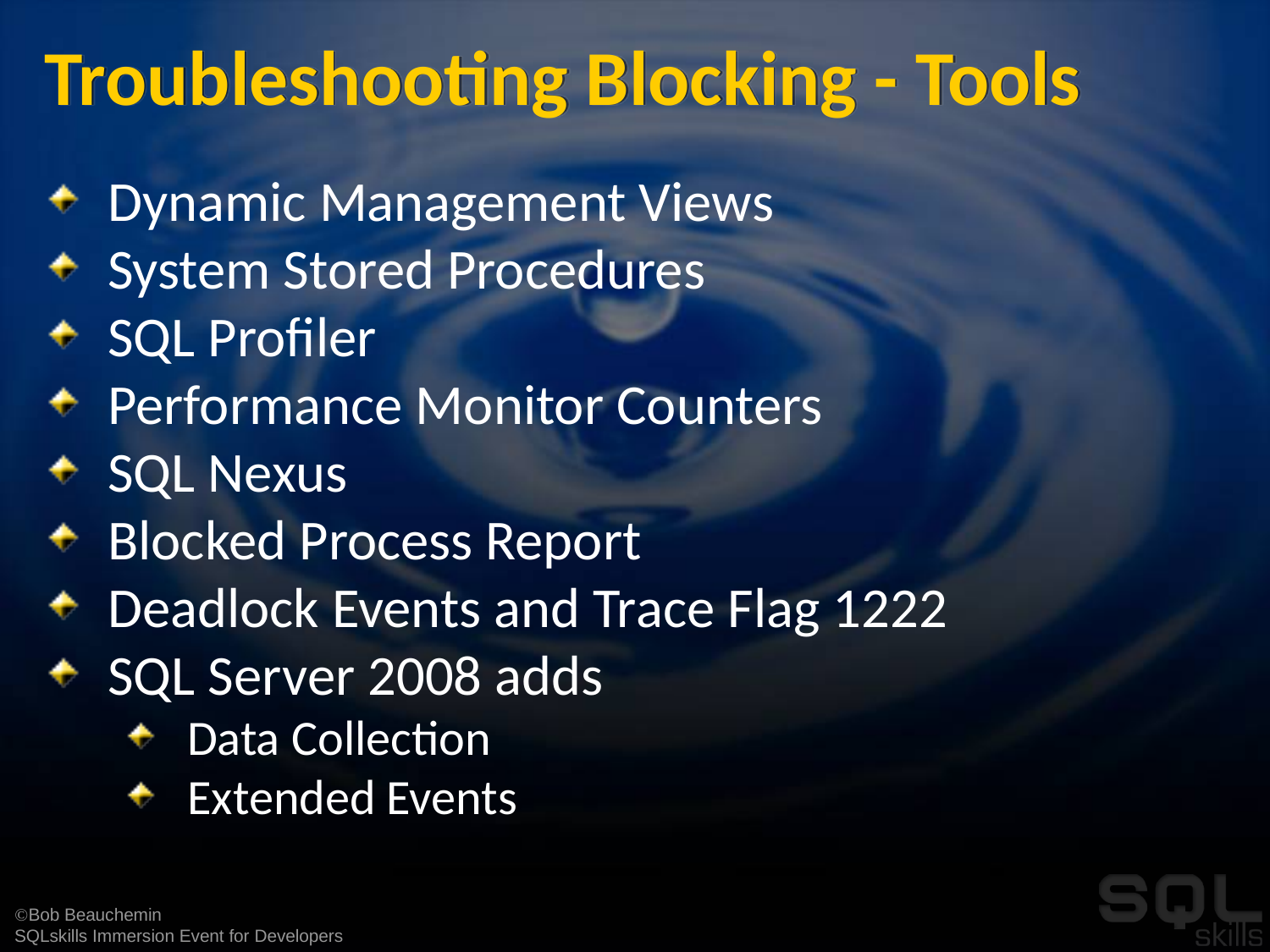

# Troubleshooting Blocking - Tools
Dynamic Management Views
System Stored Procedures
SQL Profiler
Performance Monitor Counters
SQL Nexus
Blocked Process Report
Deadlock Events and Trace Flag 1222
SQL Server 2008 adds
Data Collection
Extended Events